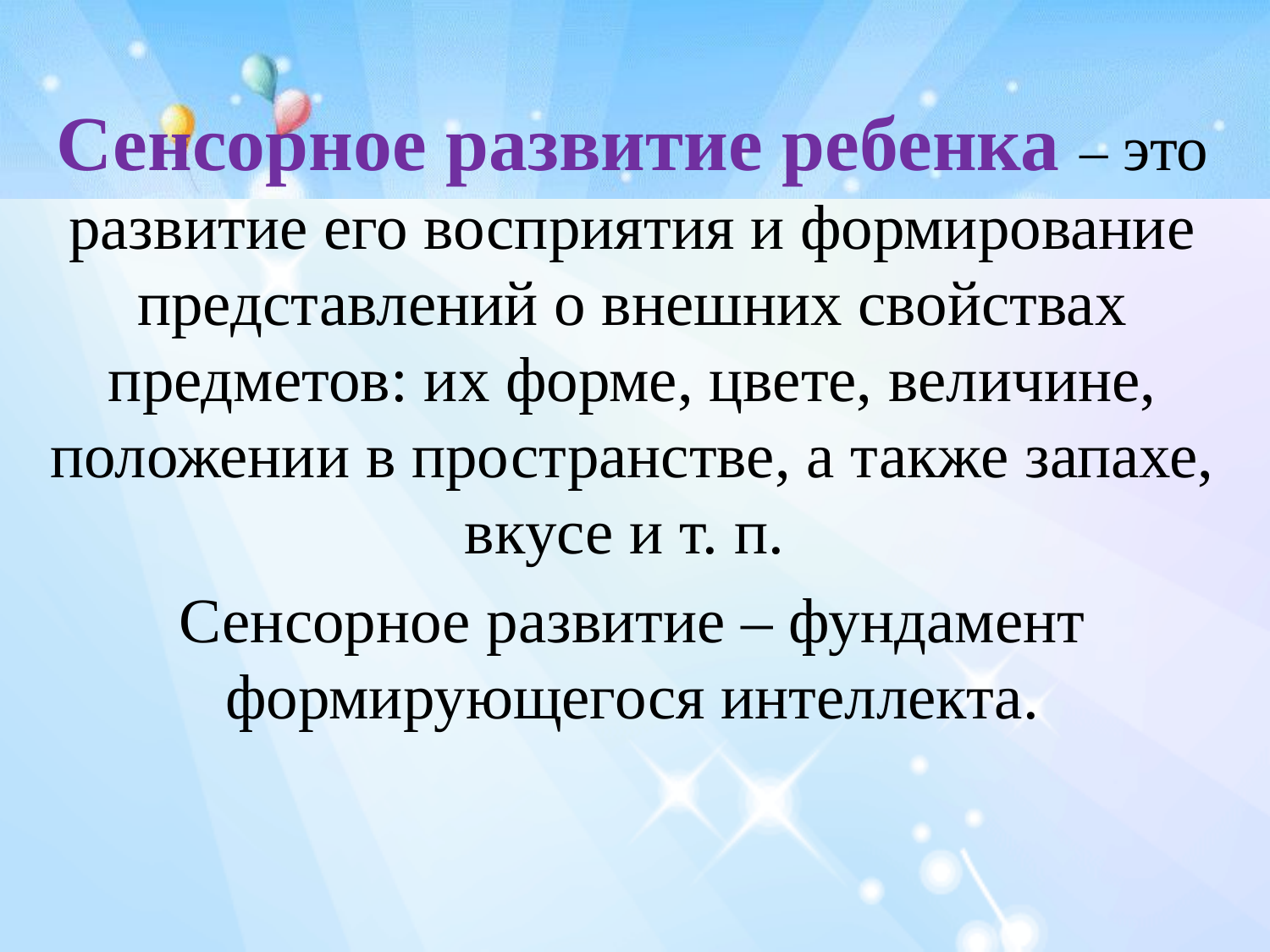

Сенсорное развитие ребенка – это развитие его восприятия и формирование представлений о внешних свойствах предметов: их форме, цвете, величине, положении в пространстве, а также запахе, вкусе и т. п.
Сенсорное развитие – фундамент формирующегося интеллекта.